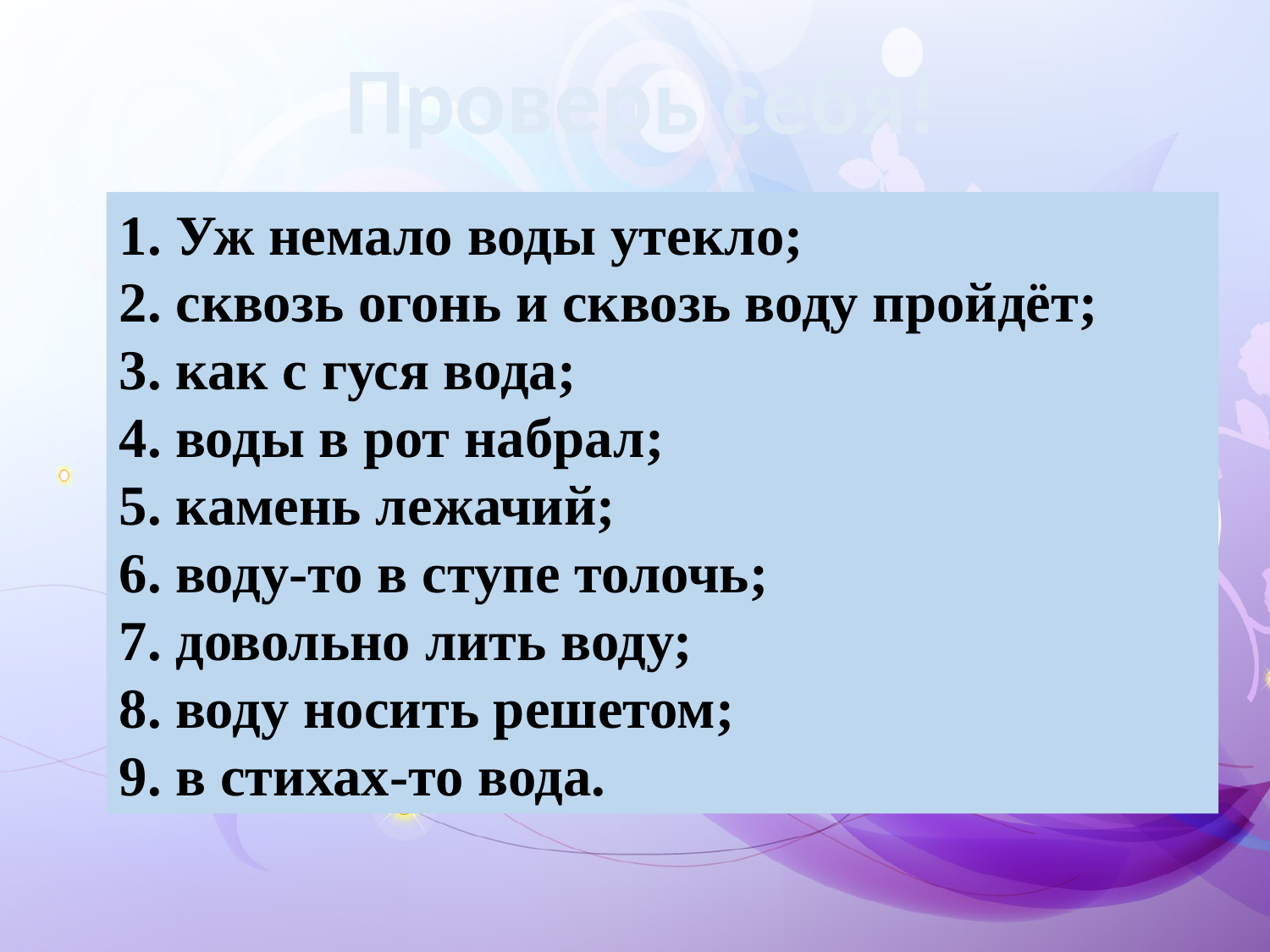

Проверь себя!
1. Уж немало воды утекло;
2. сквозь огонь и сквозь воду пройдёт; 
3. как с гуся вода; 
4. воды в рот набрал; 
5. камень лежачий;
6. воду-то в ступе толочь; 
7. довольно лить воду;
8. воду носить решетом; 
9. в стихах-то вода.